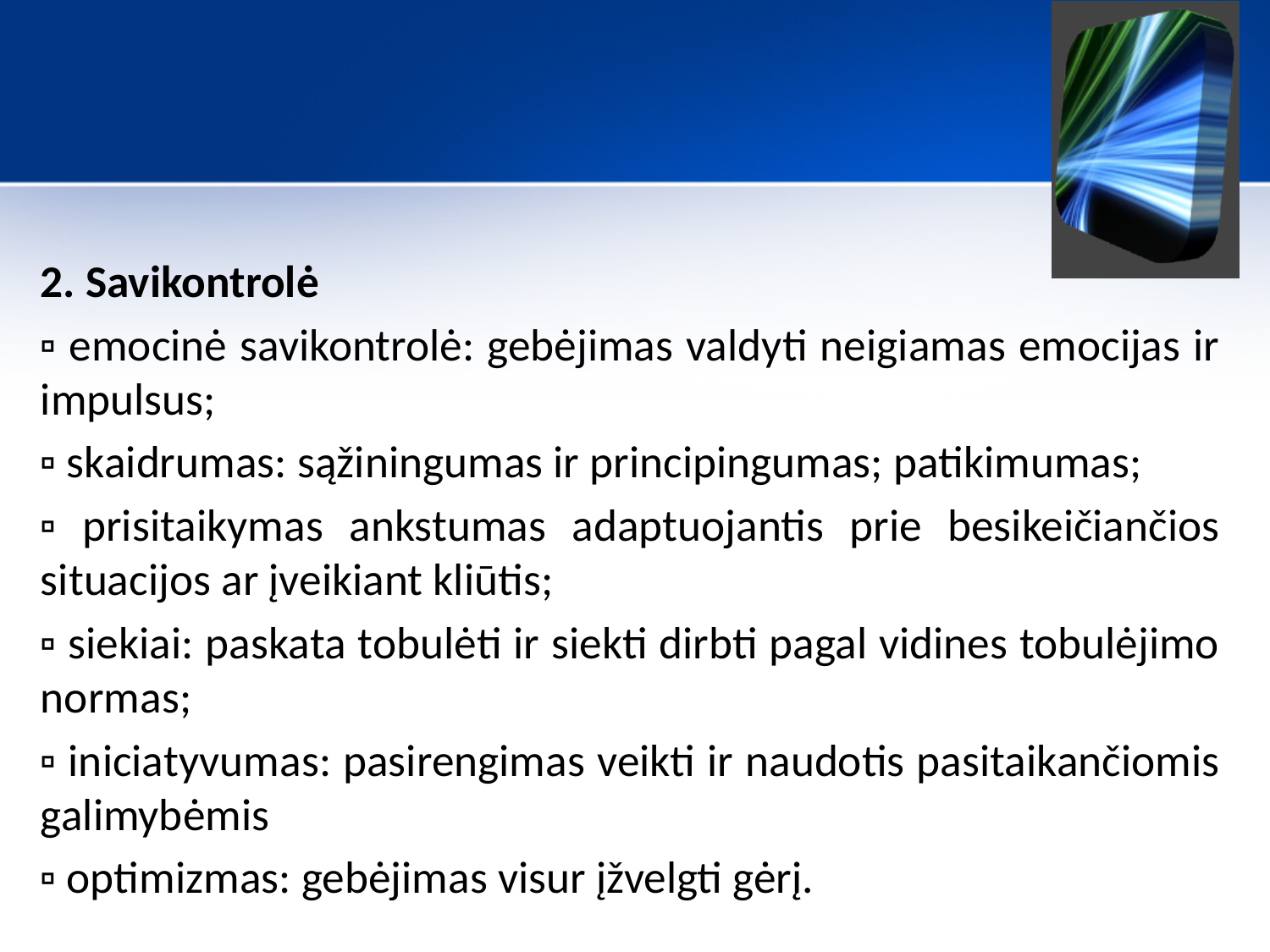

#
2. Savikontrolė
▫ emocinė savikontrolė: gebėjimas valdyti neigiamas emocijas ir impulsus;
▫ skaidrumas: sąžiningumas ir principingumas; patikimumas;
▫ prisitaikymas ankstumas adaptuojantis prie besikeičiančios situacijos ar įveikiant kliūtis;
▫ siekiai: paskata tobulėti ir siekti dirbti pagal vidines tobulėjimo normas;
▫ iniciatyvumas: pasirengimas veikti ir naudotis pasitaikančiomis galimybėmis
▫ optimizmas: gebėjimas visur įžvelgti gėrį.